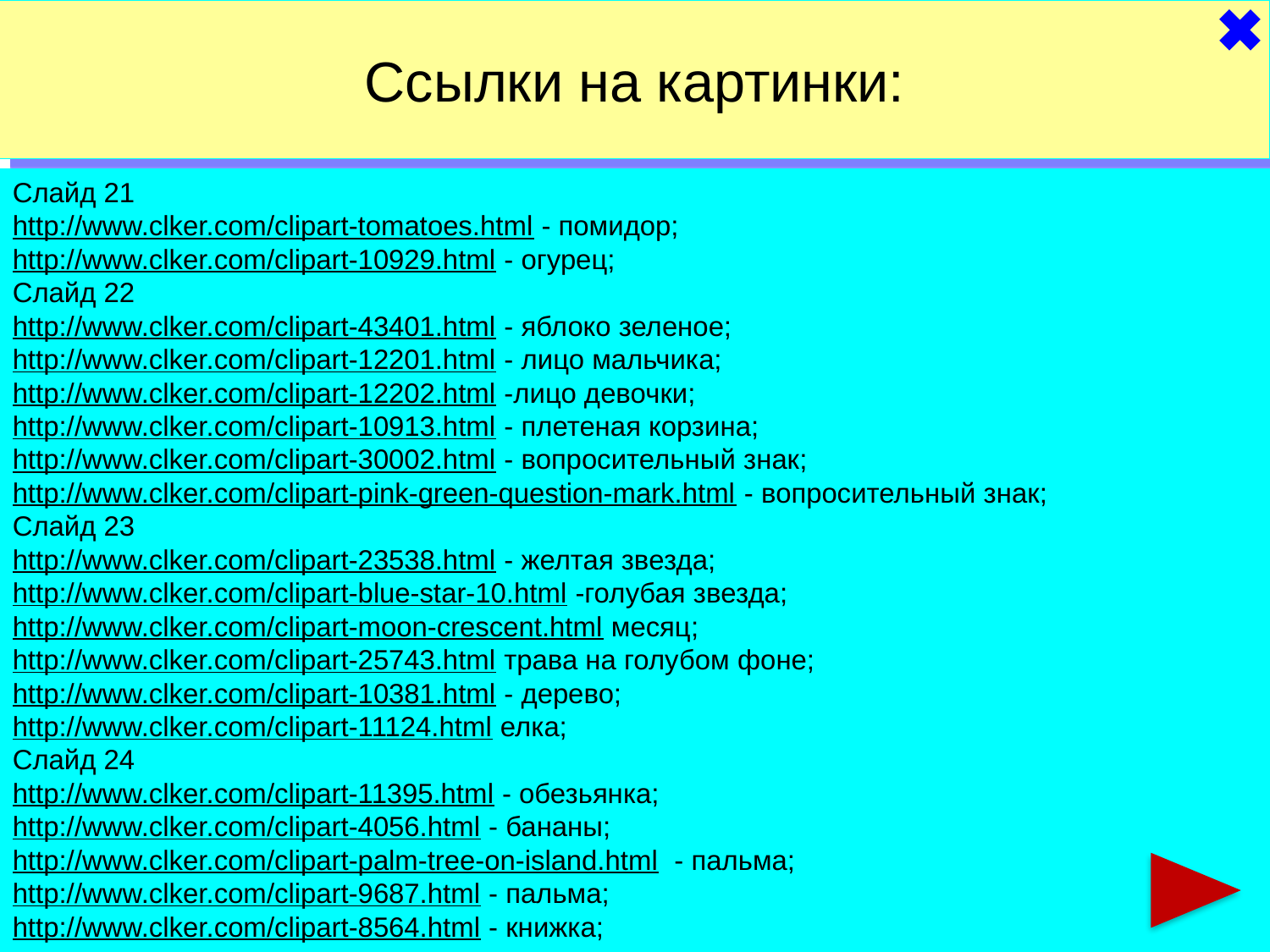

Ссылки на картинки:

Слайд 21
http://www.clker.com/clipart-tomatoes.html - помидор;
http://www.clker.com/clipart-10929.html - огурец;
Слайд 22
http://www.clker.com/clipart-43401.html - яблоко зеленое;
http://www.clker.com/clipart-12201.html - лицо мальчика;
http://www.clker.com/clipart-12202.html -лицо девочки;
http://www.clker.com/clipart-10913.html - плетеная корзина;
http://www.clker.com/clipart-30002.html - вопросительный знак;
http://www.clker.com/clipart-pink-green-question-mark.html - вопросительный знак;
Слайд 23
http://www.clker.com/clipart-23538.html - желтая звезда;
http://www.clker.com/clipart-blue-star-10.html -голубая звезда;
http://www.clker.com/clipart-moon-crescent.html месяц;
http://www.clker.com/clipart-25743.html трава на голубом фоне;
http://www.clker.com/clipart-10381.html - дерево;
http://www.clker.com/clipart-11124.html елка;
Слайд 24
http://www.clker.com/clipart-11395.html - обезьянка;
http://www.clker.com/clipart-4056.html - бананы;
http://www.clker.com/clipart-palm-tree-on-island.html  - пальма;
http://www.clker.com/clipart-9687.html - пальма;
http://www.clker.com/clipart-8564.html - книжка;